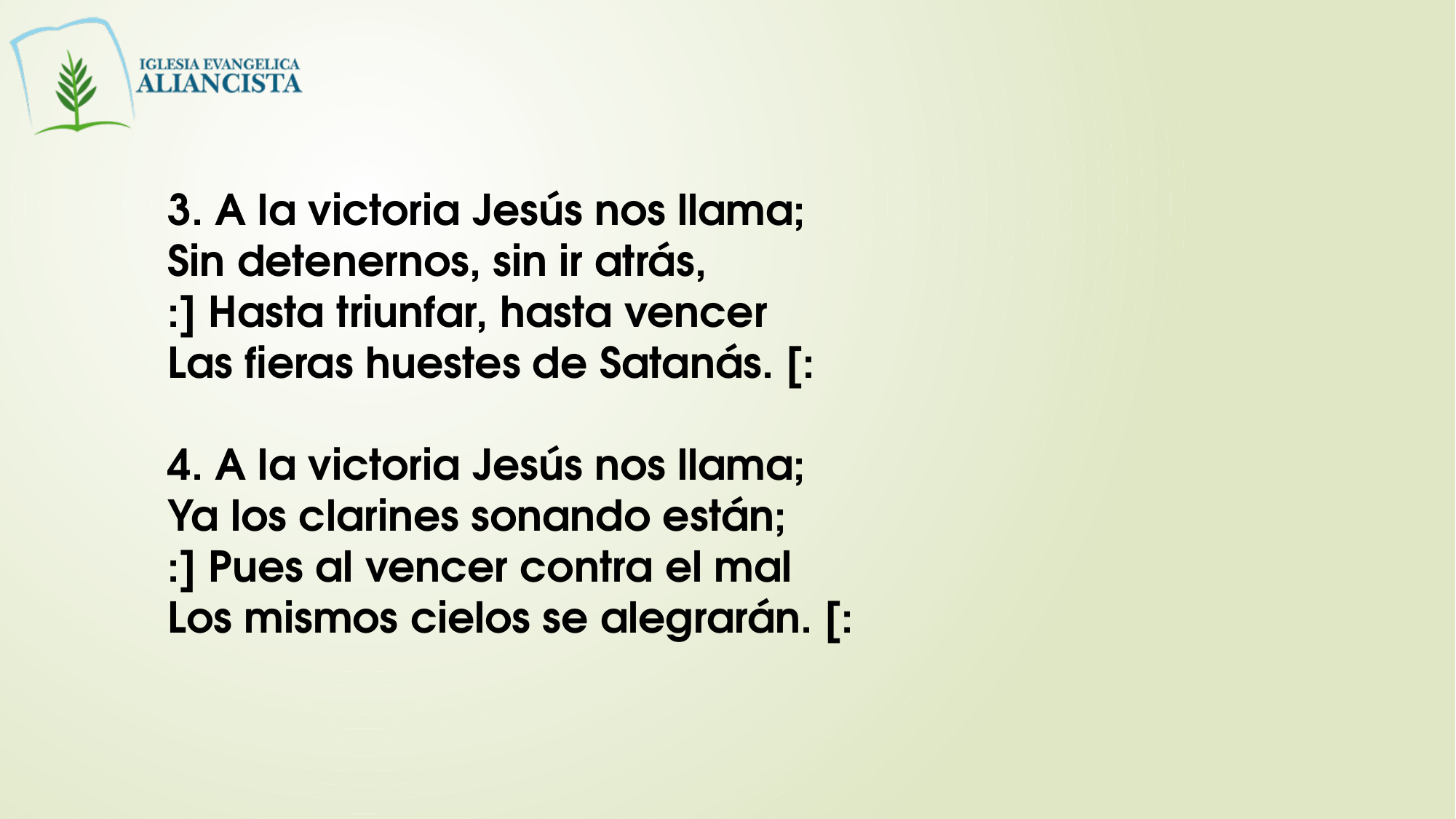

3. A la victoria Jesús nos llama;
Sin detenernos, sin ir atrás,
:] Hasta triunfar, hasta vencer
Las fieras huestes de Satanás. [:

4. A la victoria Jesús nos llama;
Ya los clarines sonando están;
:] Pues al vencer contra el mal
Los mismos cielos se alegrarán. [: